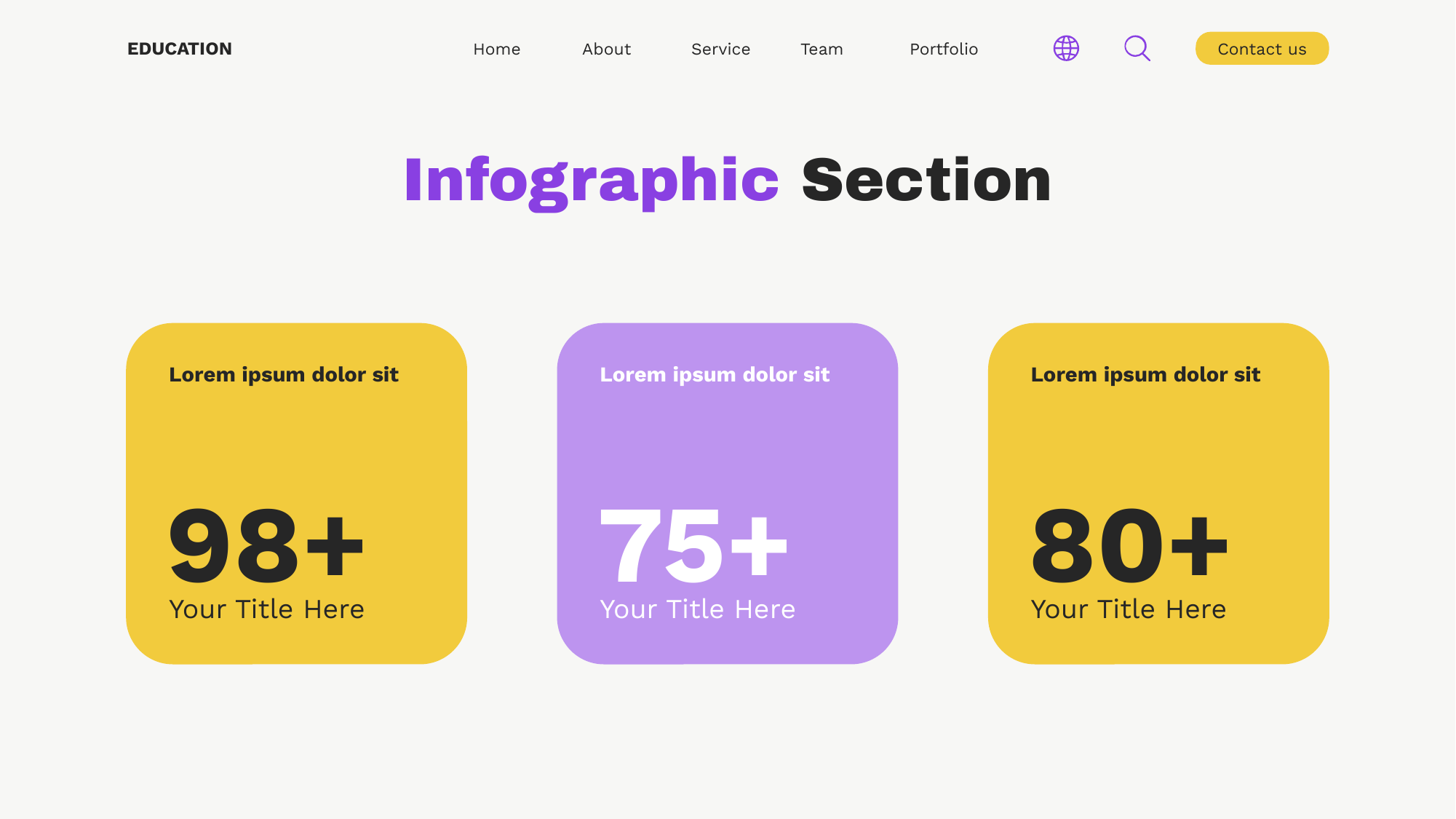

EDUCATION
Contact us
Home	About	Service	Team	Portfolio

Infographic Section

Lorem ipsum dolor sit
Lorem ipsum dolor sit
Lorem ipsum dolor sit
80+
75+
98+
Your Title Here
Your Title Here
Your Title Here